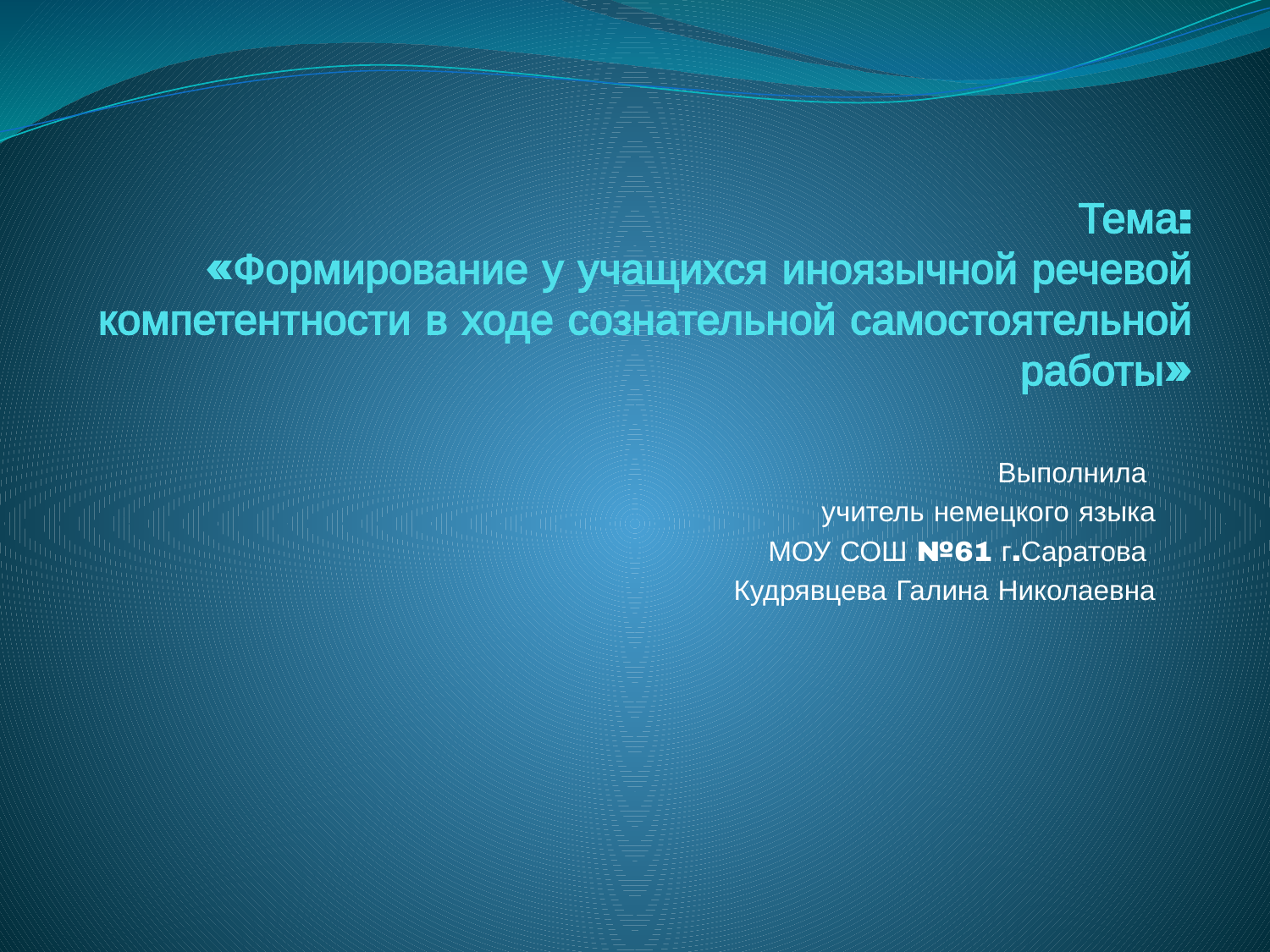

# Тема: «Формирование у учащихся иноязычной речевой компетентности в ходе сознательной самостоятельной работы»
Выполнила
учитель немецкого языка
 МОУ СОШ №61 г.Саратова
Кудрявцева Галина Николаевна